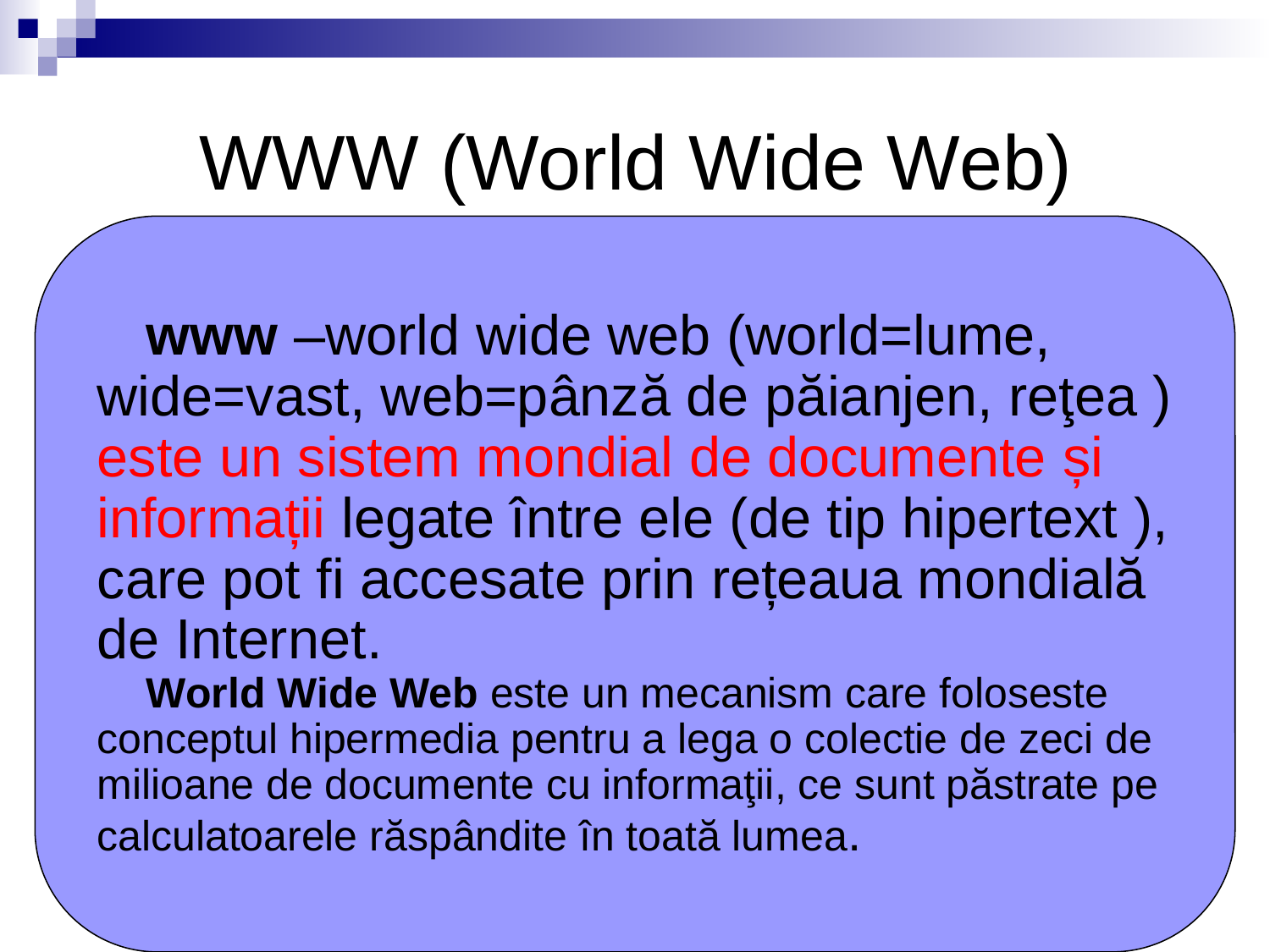

# WWW (World Wide Web)
www –world wide web (world=lume, wide=vast, web=pânză de păianjen, reţea ) este un sistem mondial de documente și informații legate între ele (de tip hipertext ), care pot fi accesate prin rețeaua mondială de Internet.
World Wide Web este un mecanism care foloseste conceptul hipermedia pentru a lega o colectie de zeci de milioane de documente cu informaţii, ce sunt păstrate pe calculatoarele răspândite în toată lumea.